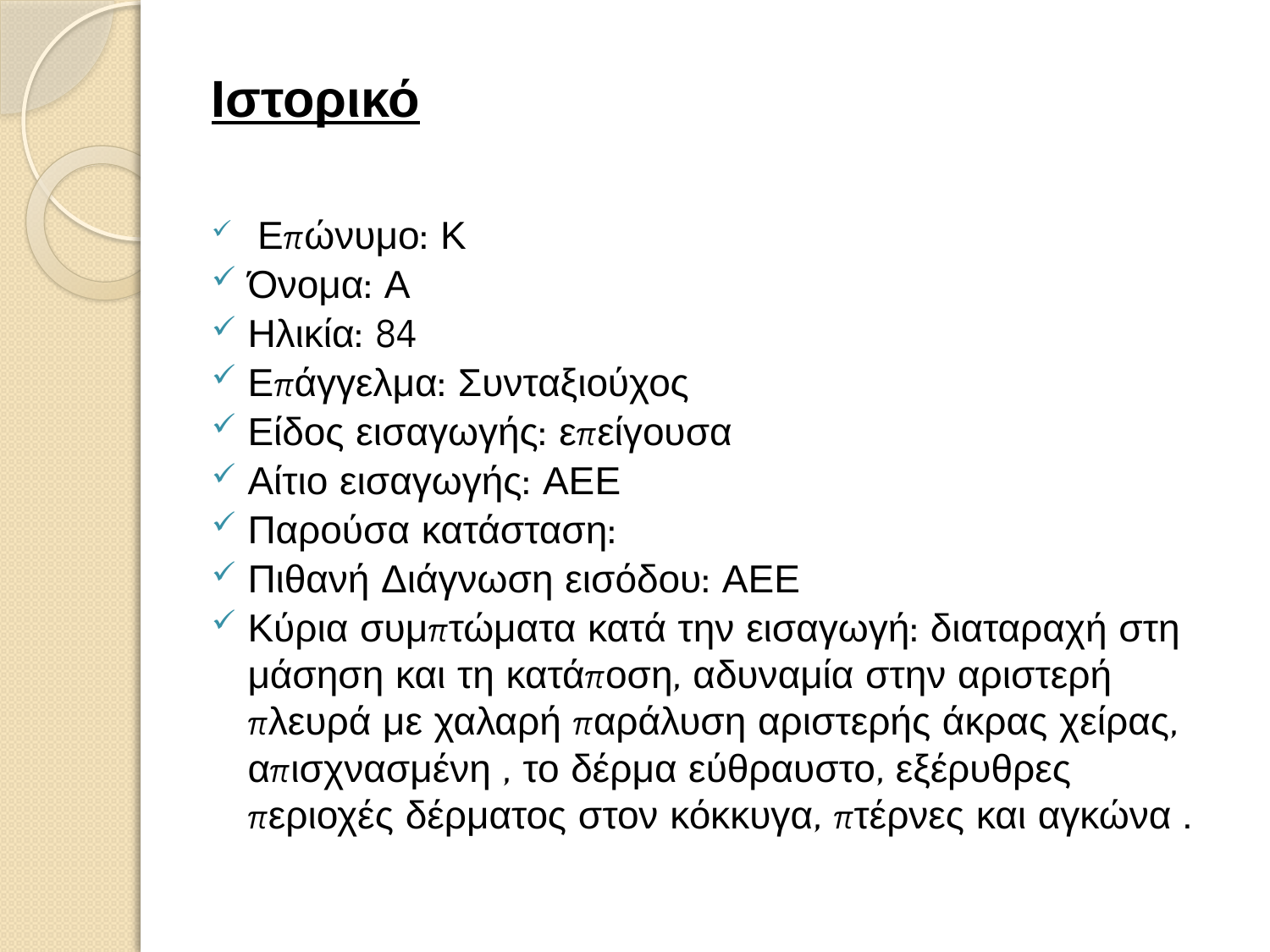

#
Ιστορικό

 Επώνυμο: Κ
Όνομα: Α
Ηλικία: 84
Επάγγελμα: Συνταξιούχος
Είδος εισαγωγής: επείγουσα
Αίτιο εισαγωγής: ΑΕΕ
Παρούσα κατάσταση:
Πιθανή Διάγνωση εισόδου: ΑΕΕ
Κύρια συμπτώματα κατά την εισαγωγή: διαταραχή στη μάσηση και τη κατάποση, αδυναμία στην αριστερή πλευρά με χαλαρή παράλυση αριστερής άκρας χείρας, απισχνασμένη , το δέρμα εύθραυστο, εξέρυθρες περιοχές δέρματος στον κόκκυγα, πτέρνες και αγκώνα .